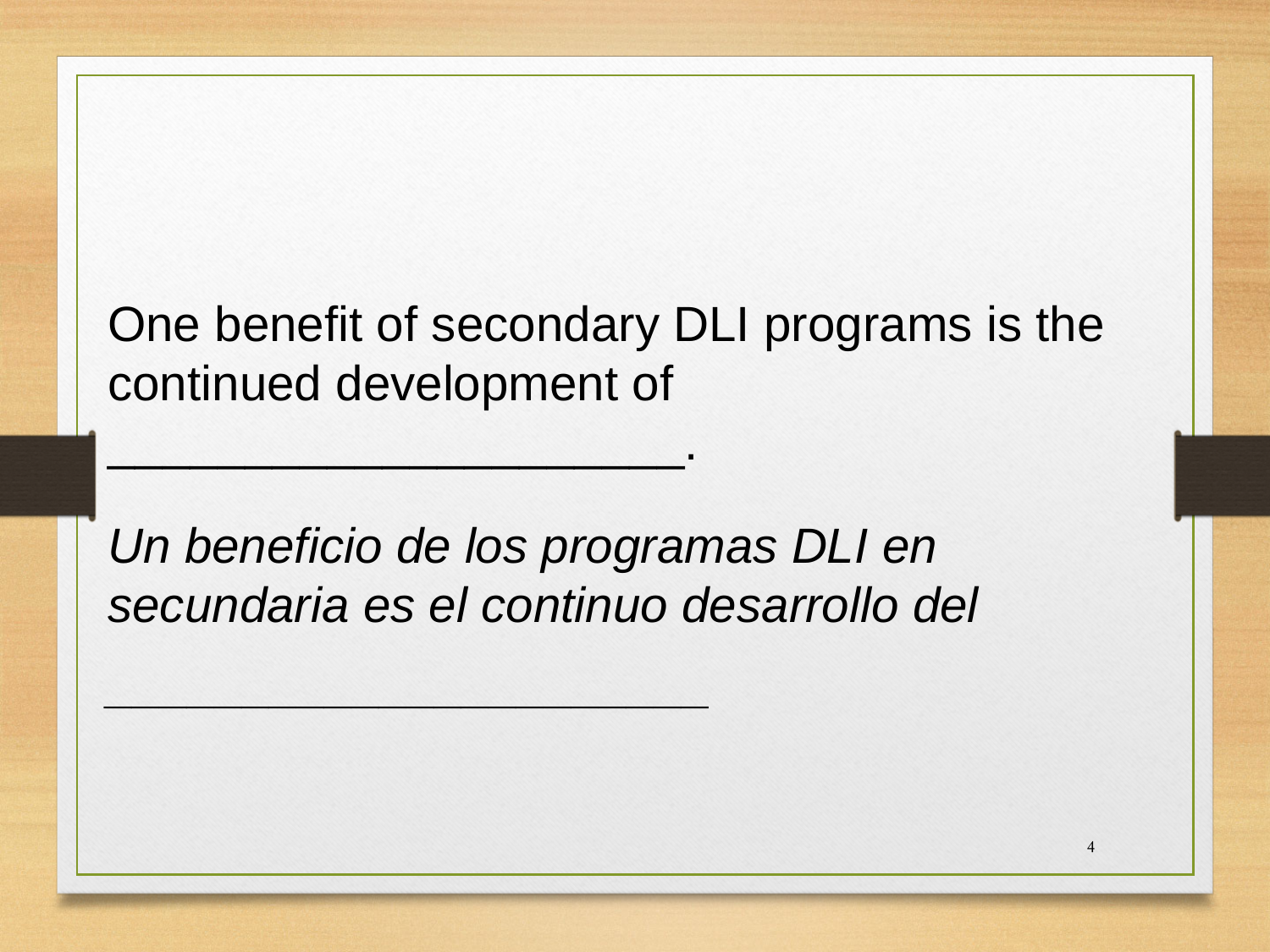

One benefit of secondary DLI programs is the continued development of _____________________.
Un beneficio de los programas DLI en secundaria es el continuo desarrollo del
______________________
4